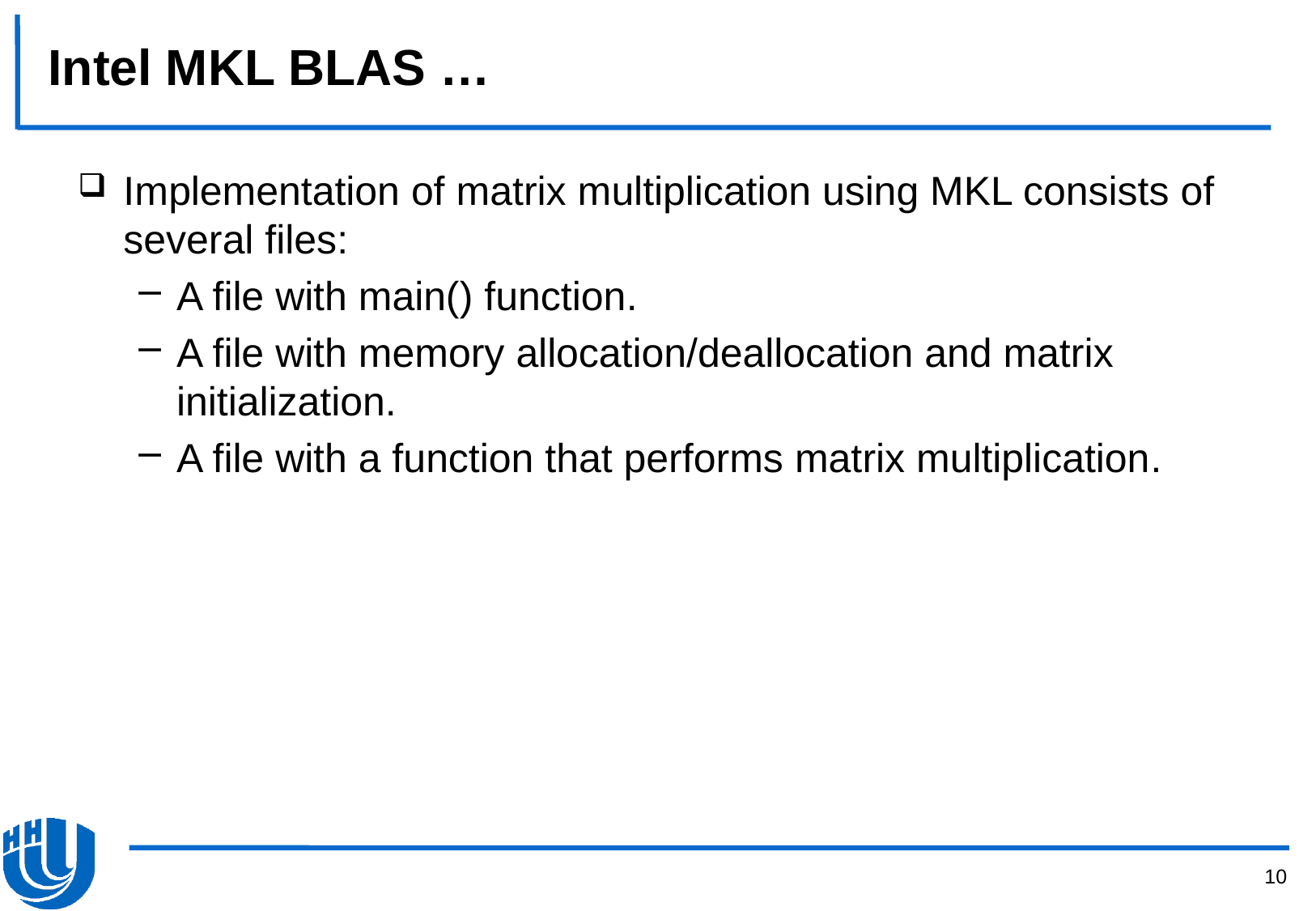

# Intel MKL BLAS …
Implementation of matrix multiplication using MKL consists of several files:
A file with main() function.
A file with memory allocation/deallocation and matrix initialization.
A file with a function that performs matrix multiplication.